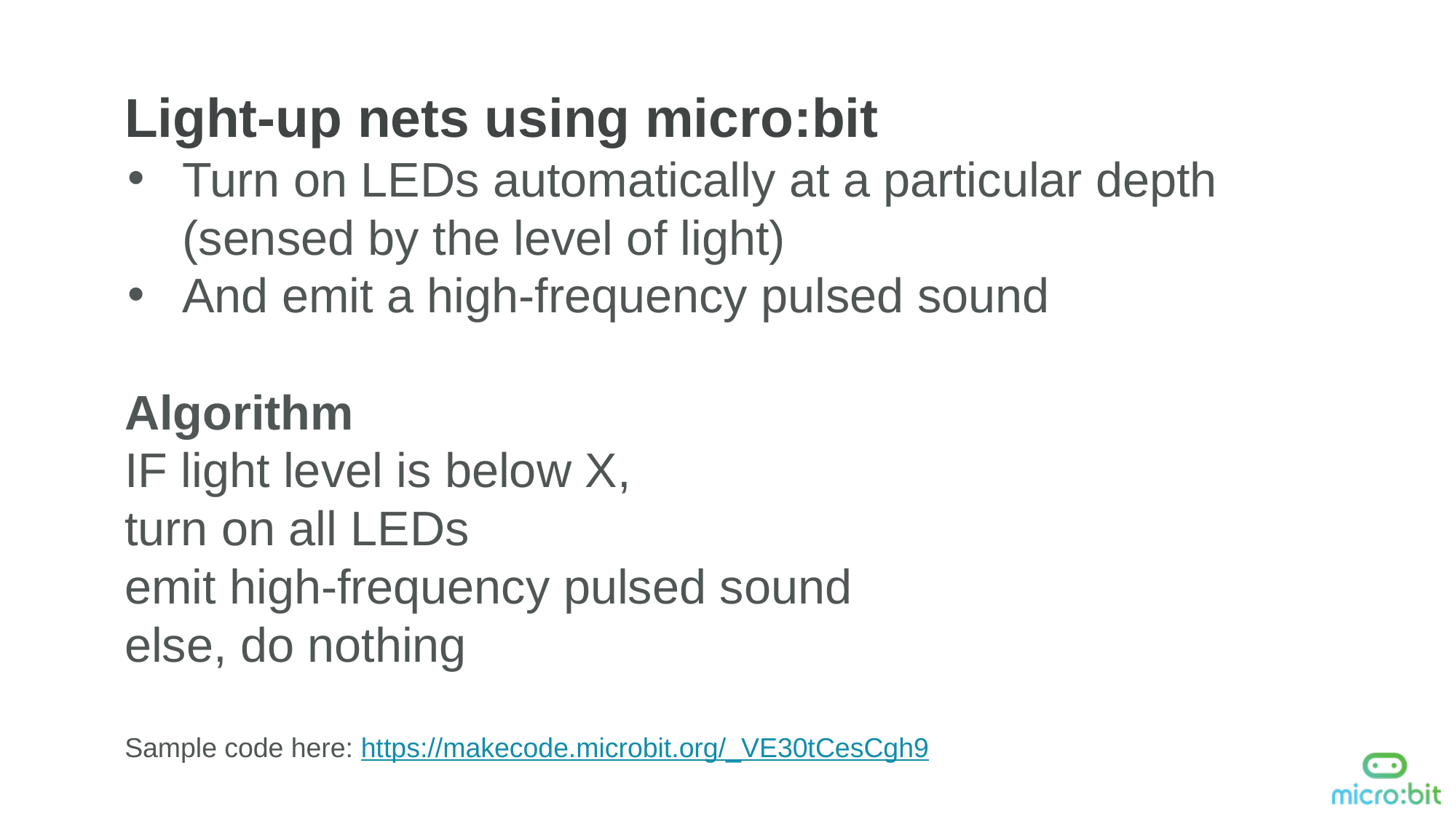

Light-up nets using micro:bit
Turn on LEDs automatically at a particular depth (sensed by the level of light)
And emit a high-frequency pulsed sound

Algorithm
IF light level is below X,
turn on all LEDs
emit high-frequency pulsed sound
else, do nothing
Sample code here: https://makecode.microbit.org/_VE30tCesCgh9